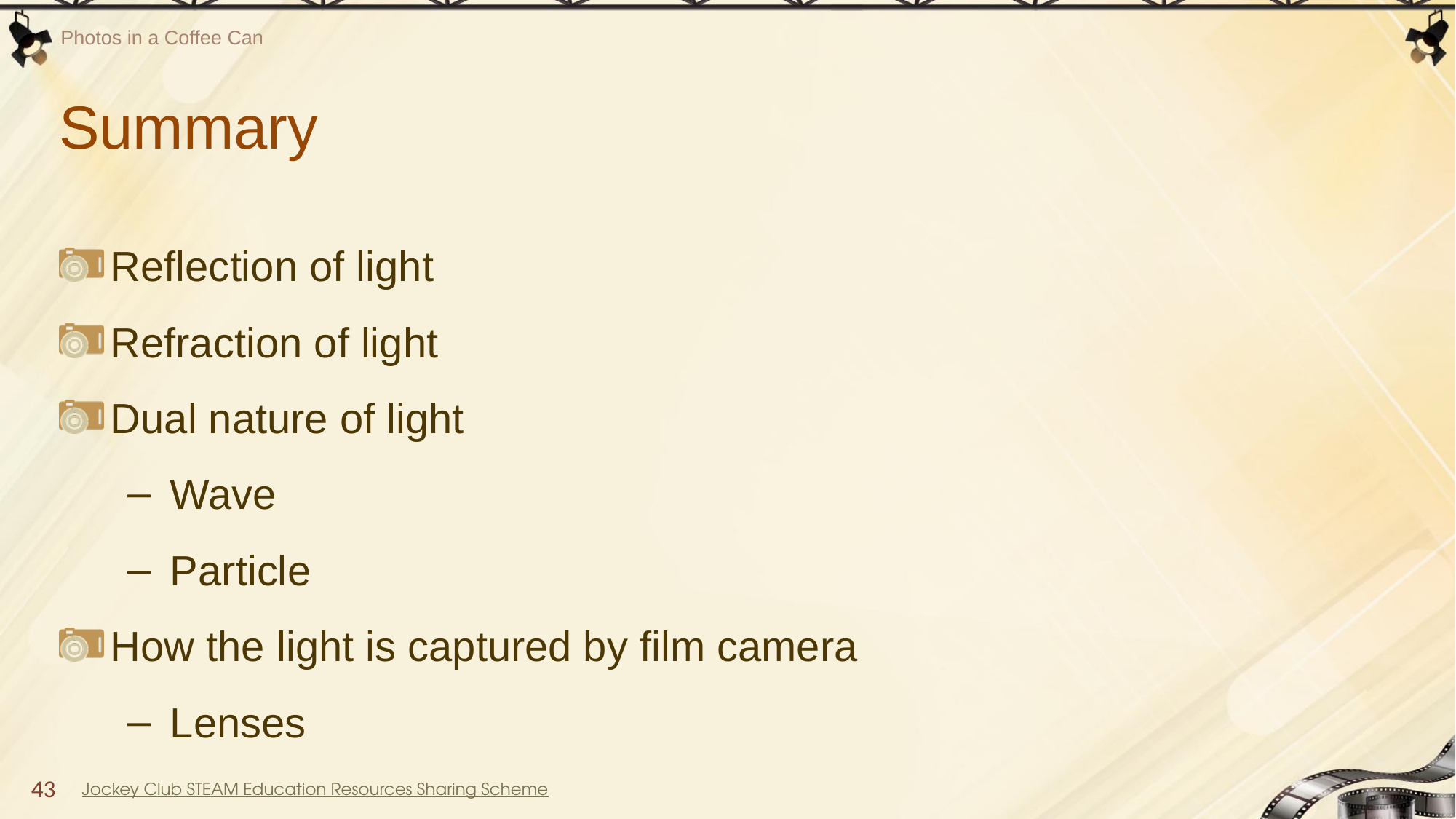

# Summary
Reflection of light
Refraction of light
Dual nature of light
Wave
Particle
How the light is captured by film camera
Lenses

43